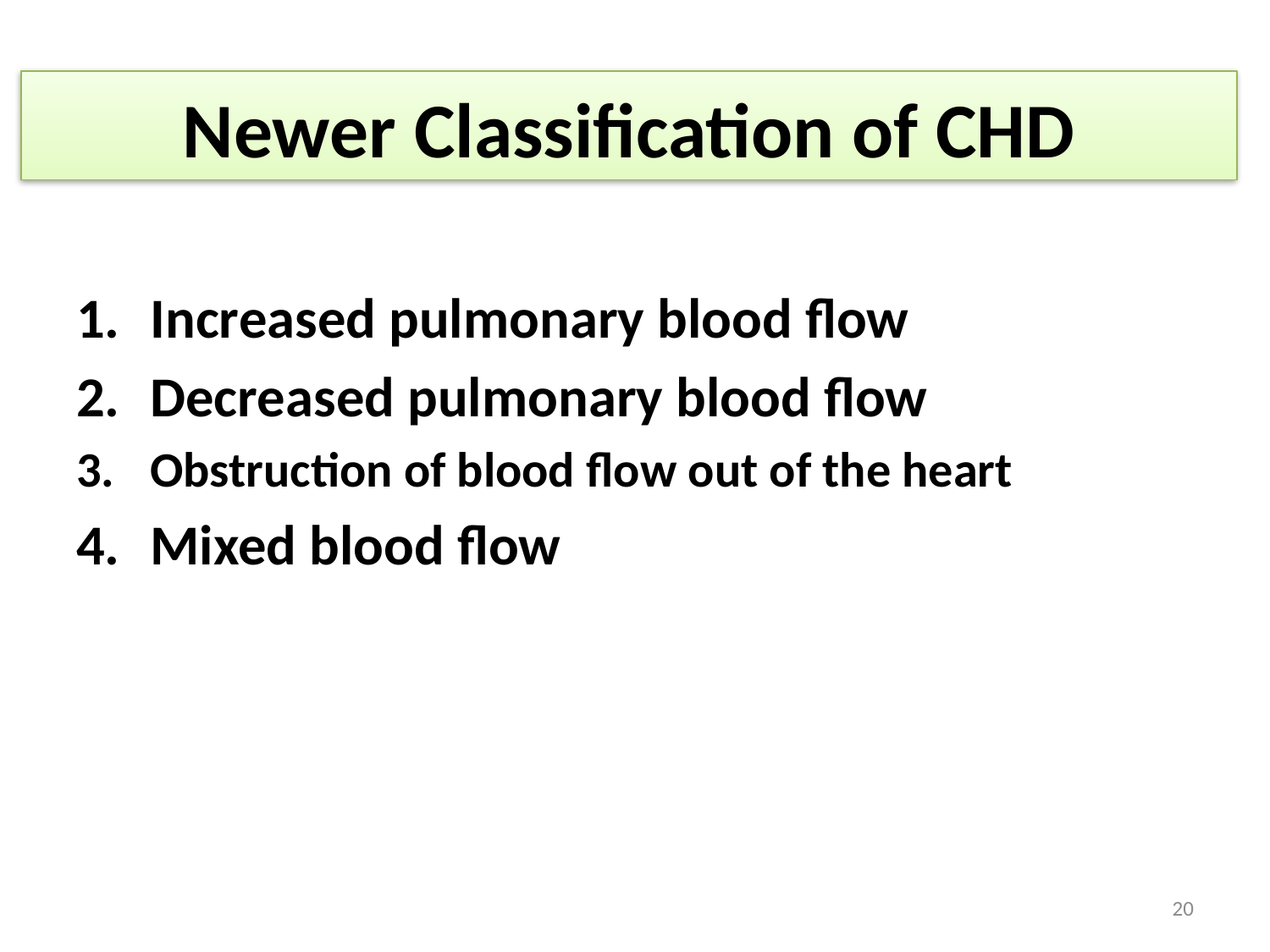

# Newer Classification of CHD
Increased pulmonary blood flow
Decreased pulmonary blood flow
Obstruction of blood flow out of the heart
Mixed blood flow
20